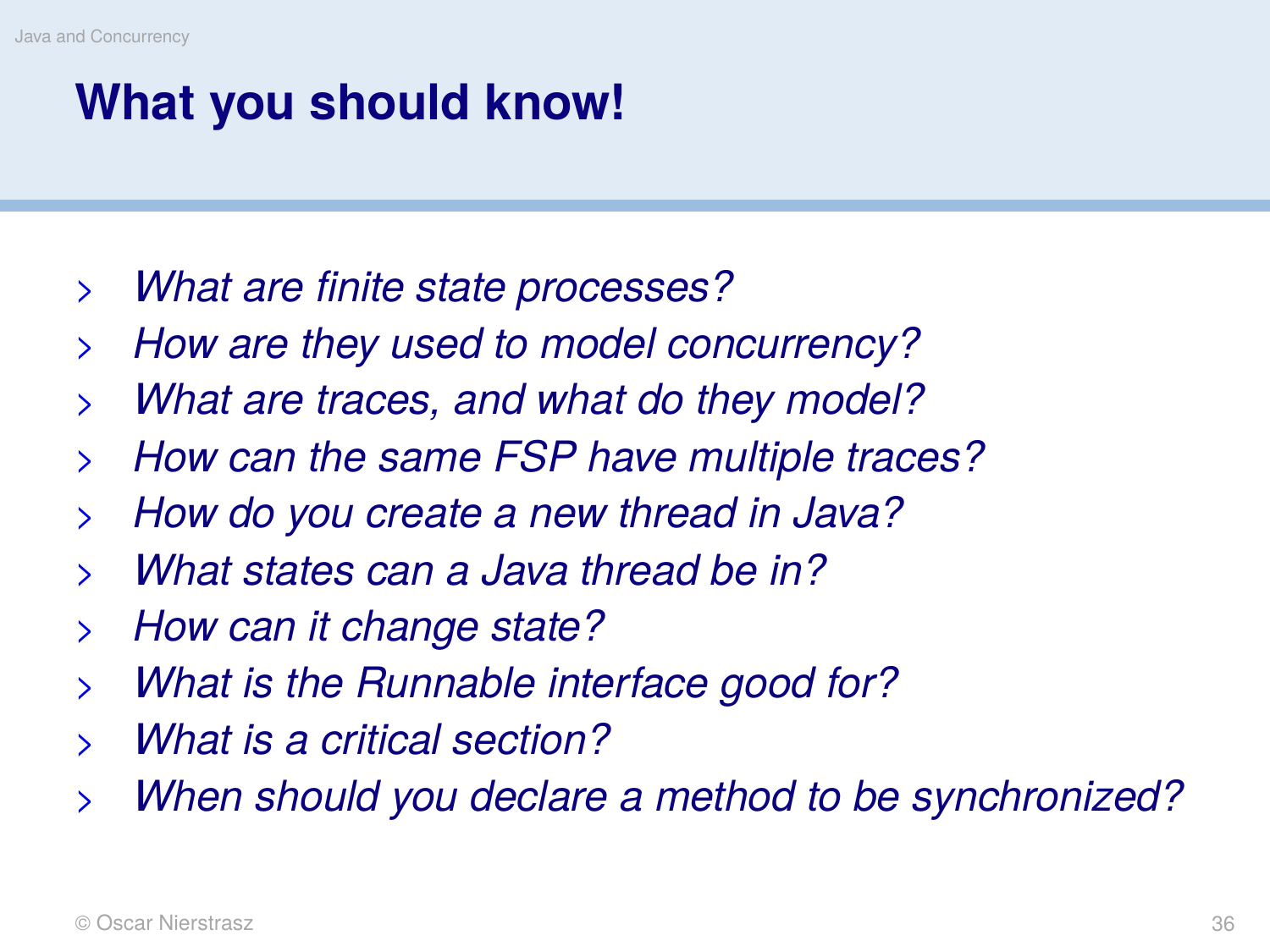

Java and Concurrency
# What you should know!
What are finite state processes?
How are they used to model concurrency?
What are traces, and what do they model?
How can the same FSP have multiple traces?
How do you create a new thread in Java?
What states can a Java thread be in?
How can it change state?
What is the Runnable interface good for?
What is a critical section?
When should you declare a method to be synchronized?
© Oscar Nierstrasz
36